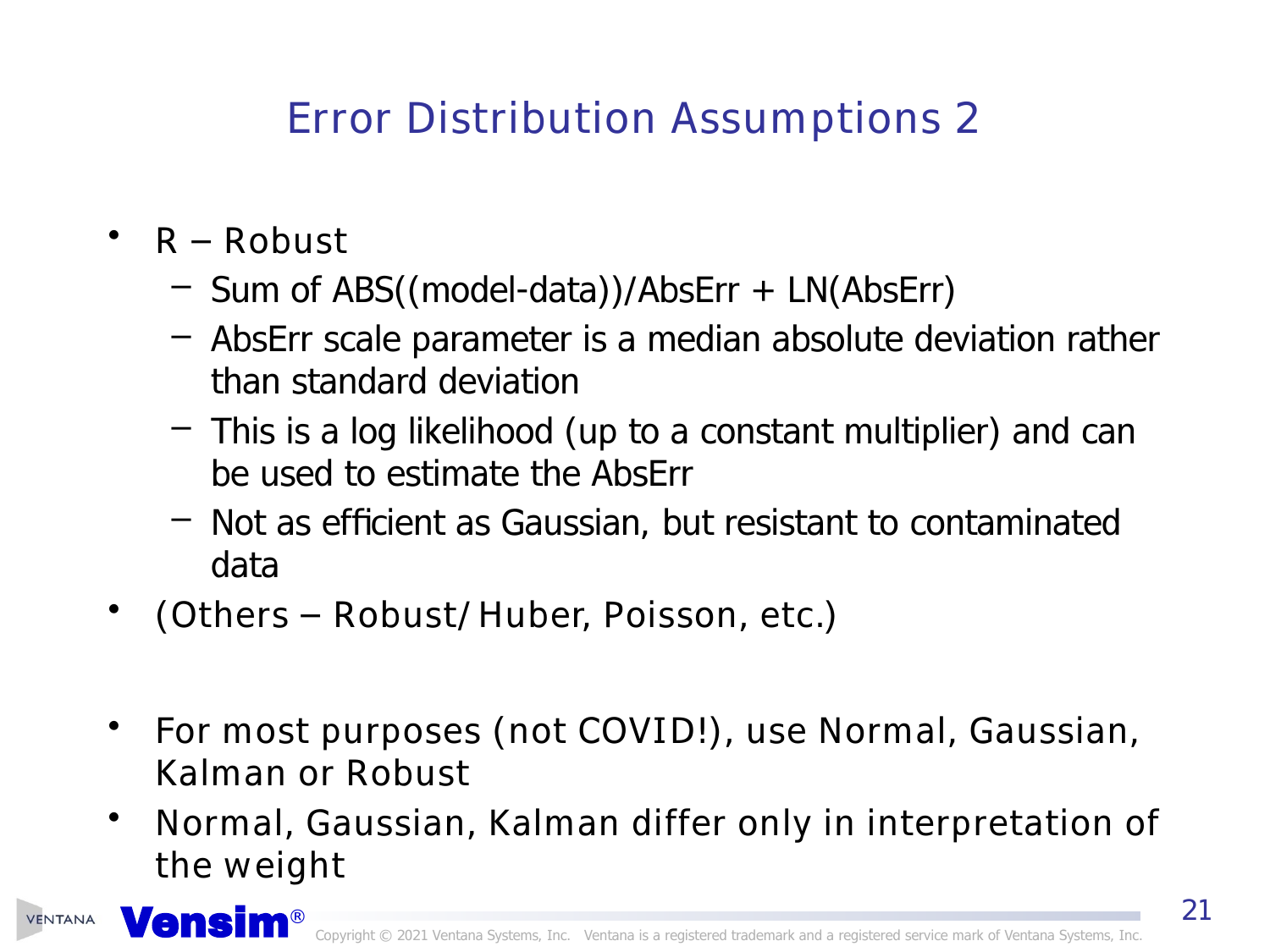

# Error Distribution Assumptions 2
R – Robust
Sum of ABS((model-data))/AbsErr + LN(AbsErr)
AbsErr scale parameter is a median absolute deviation rather than standard deviation
This is a log likelihood (up to a constant multiplier) and can be used to estimate the AbsErr
Not as efficient as Gaussian, but resistant to contaminated data
(Others – Robust/Huber, Poisson, etc.)

For most purposes (not COVID!), use Normal, Gaussian, Kalman or Robust
Normal, Gaussian, Kalman differ only in interpretation of the weight